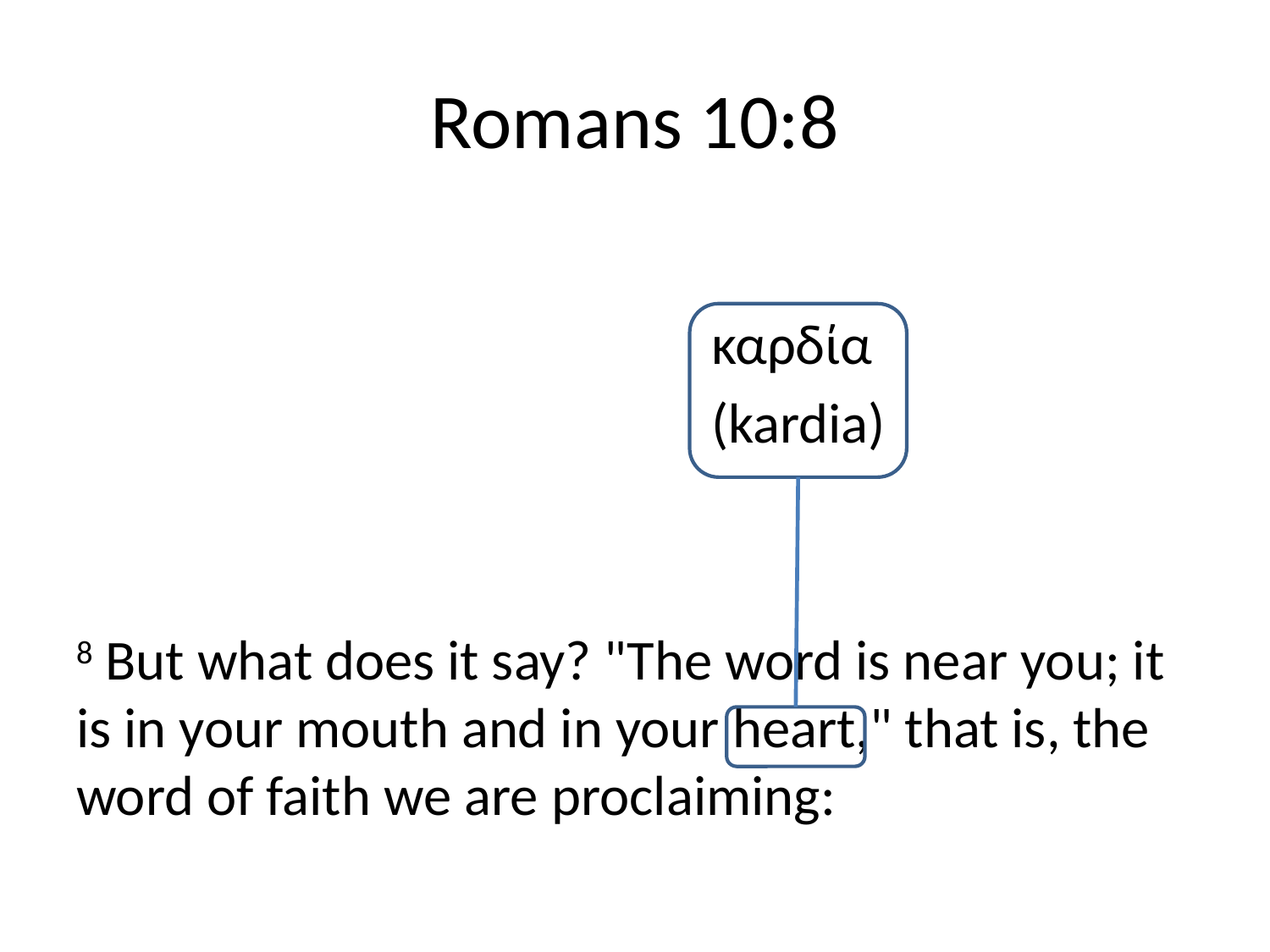

# Romans 10:8

					καρδία
					(kardia)

8 But what does it say? "The word is near you; it is in your mouth and in your heart," that is, the word of faith we are proclaiming: